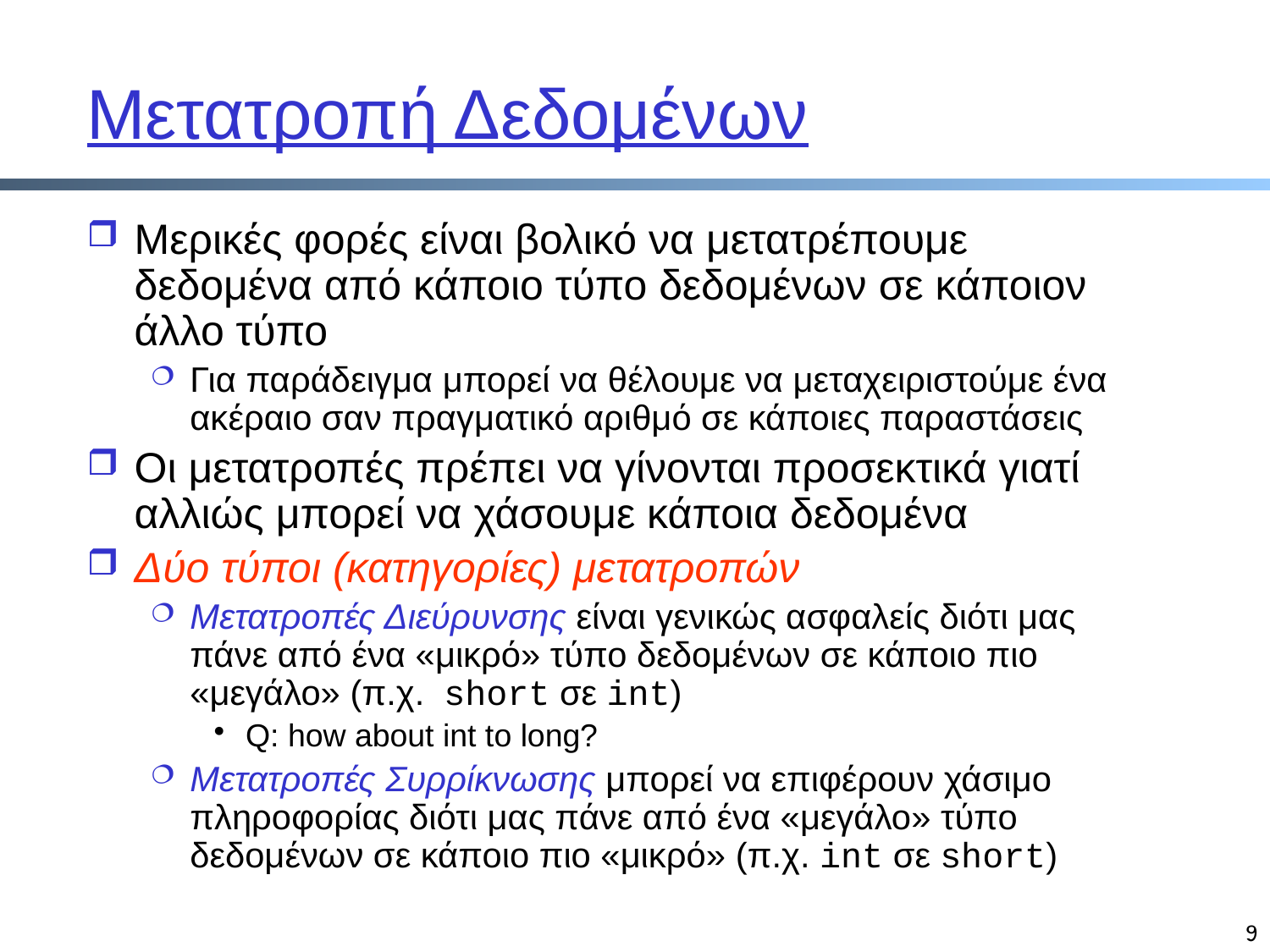

# Μετατροπή Δεδομένων
Μερικές φορές είναι βολικό να μετατρέπουμε δεδομένα από κάποιο τύπο δεδομένων σε κάποιον άλλο τύπο
Για παράδειγμα μπορεί να θέλουμε να μεταχειριστούμε ένα ακέραιο σαν πραγματικό αριθμό σε κάποιες παραστάσεις
Οι μετατροπές πρέπει να γίνονται προσεκτικά γιατί αλλιώς μπορεί να χάσουμε κάποια δεδομένα
Δύο τύποι (κατηγορίες) μετατροπών
Μετατροπές Διεύρυνσης είναι γενικώς ασφαλείς διότι μας πάνε από ένα «μικρό» τύπο δεδομένων σε κάποιο πιο «μεγάλο» (π.χ.  short σε int)
Q: how about int to long?
Μετατροπές Συρρίκνωσης μπορεί να επιφέρουν χάσιμο πληροφορίας διότι μας πάνε από ένα «μεγάλο» τύπο δεδομένων σε κάποιο πιο «μικρό» (π.χ. int σε short)
9